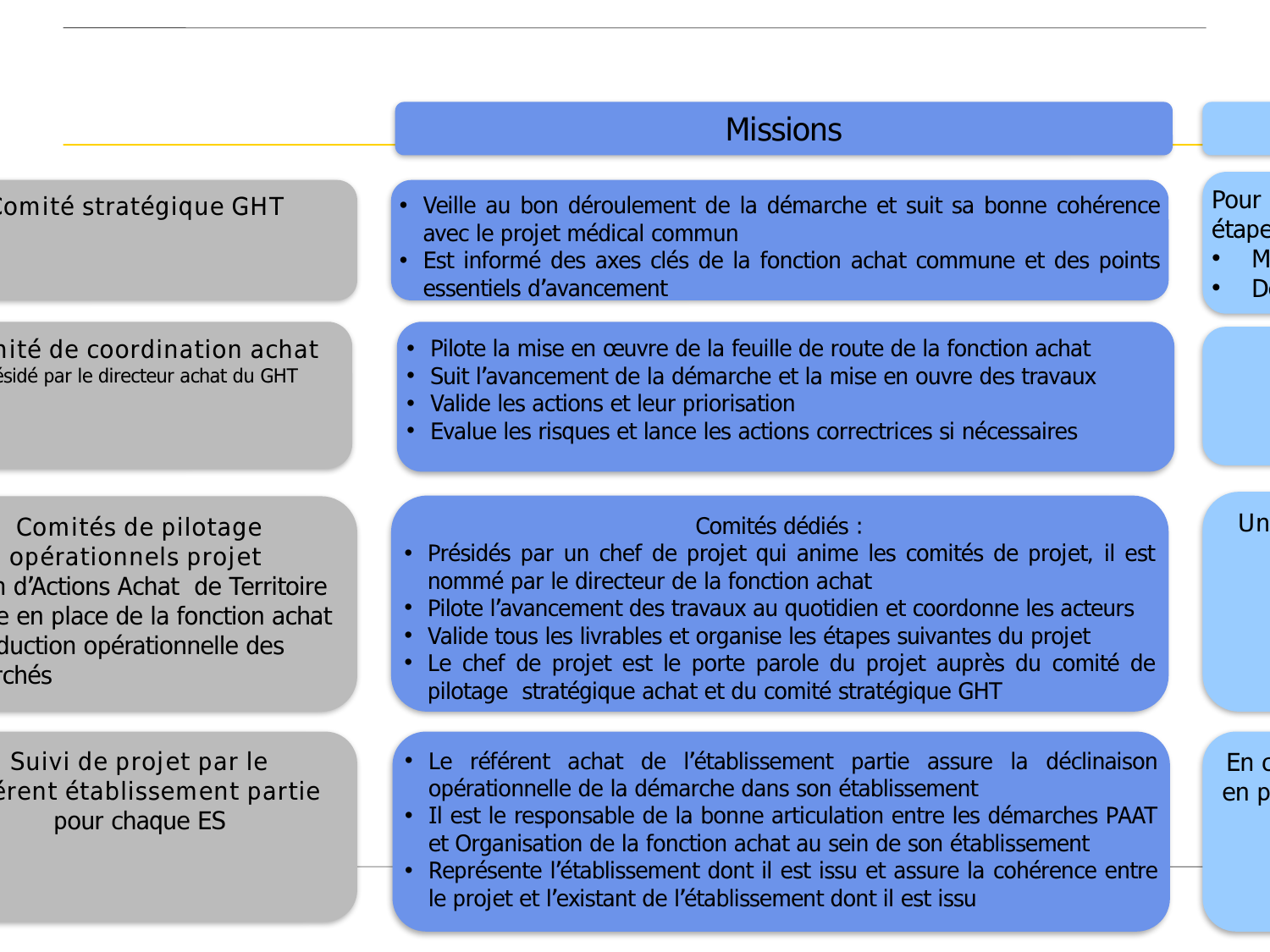

Missions

Fréquence

Pour information sur les livrables des étapes de :
Mise en place du PAAT Commun
De définition de l’organisation cible
Comité stratégique GHT

Veille au bon déroulement de la démarche et suit sa bonne cohérence avec le projet médical commun
Est informé des axes clés de la fonction achat commune et des points essentiels d’avancement
Comité de coordination achat
Présidé par le directeur achat du GHT
Pilote la mise en œuvre de la feuille de route de la fonction achat
Suit l’avancement de la démarche et la mise en ouvre des travaux
Valide les actions et leur priorisation
Evalue les risques et lance les actions correctrices si nécessaires

Une fois par mois
Une fois par semaine pendant la durée du projet
Comités dédiés :
Présidés par un chef de projet qui anime les comités de projet, il est nommé par le directeur de la fonction achat
Pilote l’avancement des travaux au quotidien et coordonne les acteurs
Valide tous les livrables et organise les étapes suivantes du projet
Le chef de projet est le porte parole du projet auprès du comité de pilotage  stratégique achat et du comité stratégique GHT
Comités de pilotage opérationnels projet
Plan d’Actions Achat  de Territoire
Mise en place de la fonction achat
Production opérationnelle des marchés
Suivi de projet par le
référent établissement partie
pour chaque ES
Le référent achat de l’établissement partie assure la déclinaison opérationnelle de la démarche dans son établissement
Il est le responsable de la bonne articulation entre les démarches PAAT et Organisation de la fonction achat au sein de son établissement
Représente l’établissement dont il est issu et assure la cohérence entre le projet et l’existant de l’établissement dont il est issu

En continu pendant la période de mise en place de la fonction achat commune